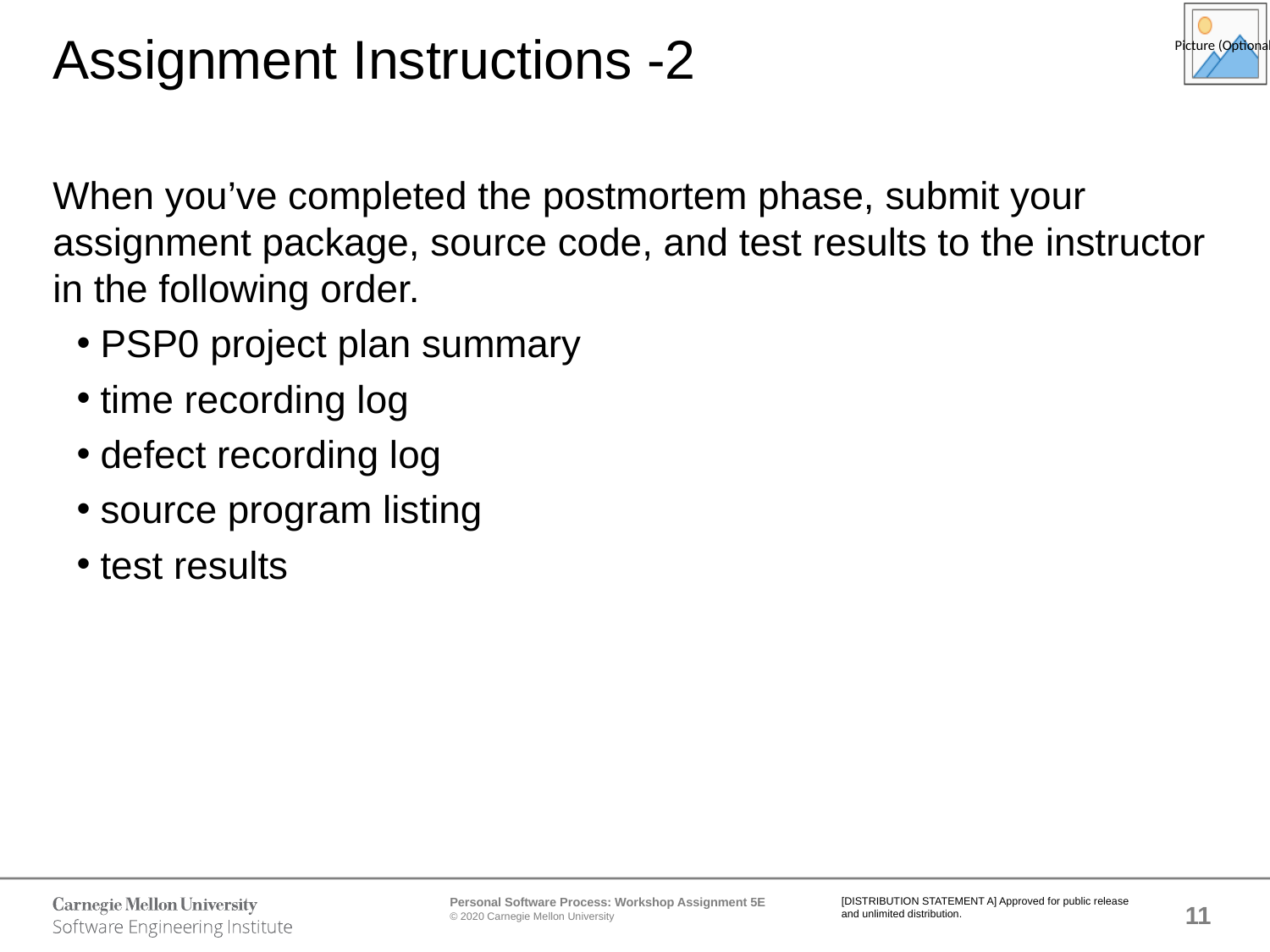

# Assignment Instructions -2
When you’ve completed the postmortem phase, submit your assignment package, source code, and test results to the instructor in the following order.
PSP0 project plan summary
time recording log
defect recording log
source program listing
test results